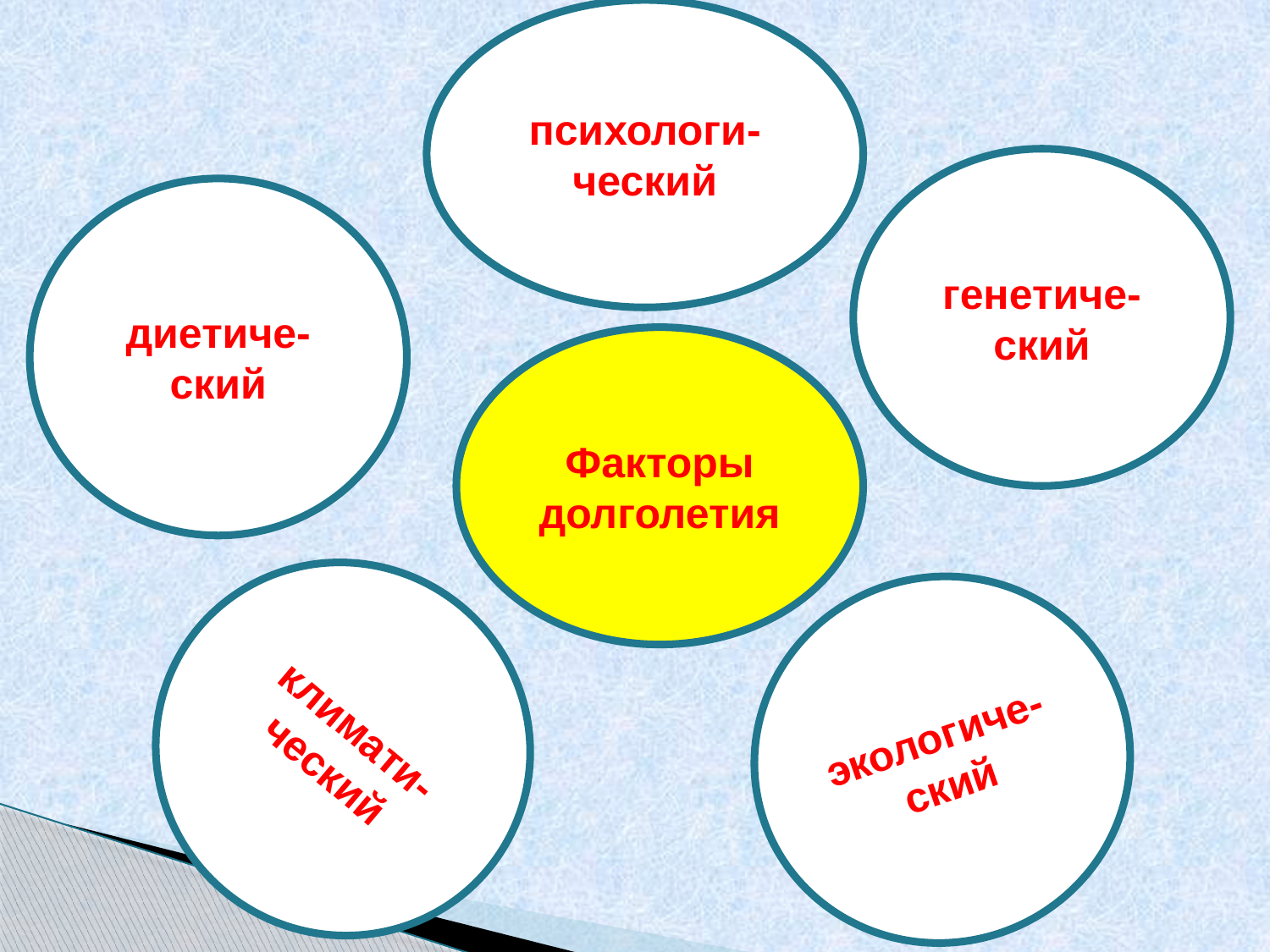

психологи-ческий
генетиче-
ский
диетиче-ский
Факторы долголетия
климати-ческий
экологиче-ский